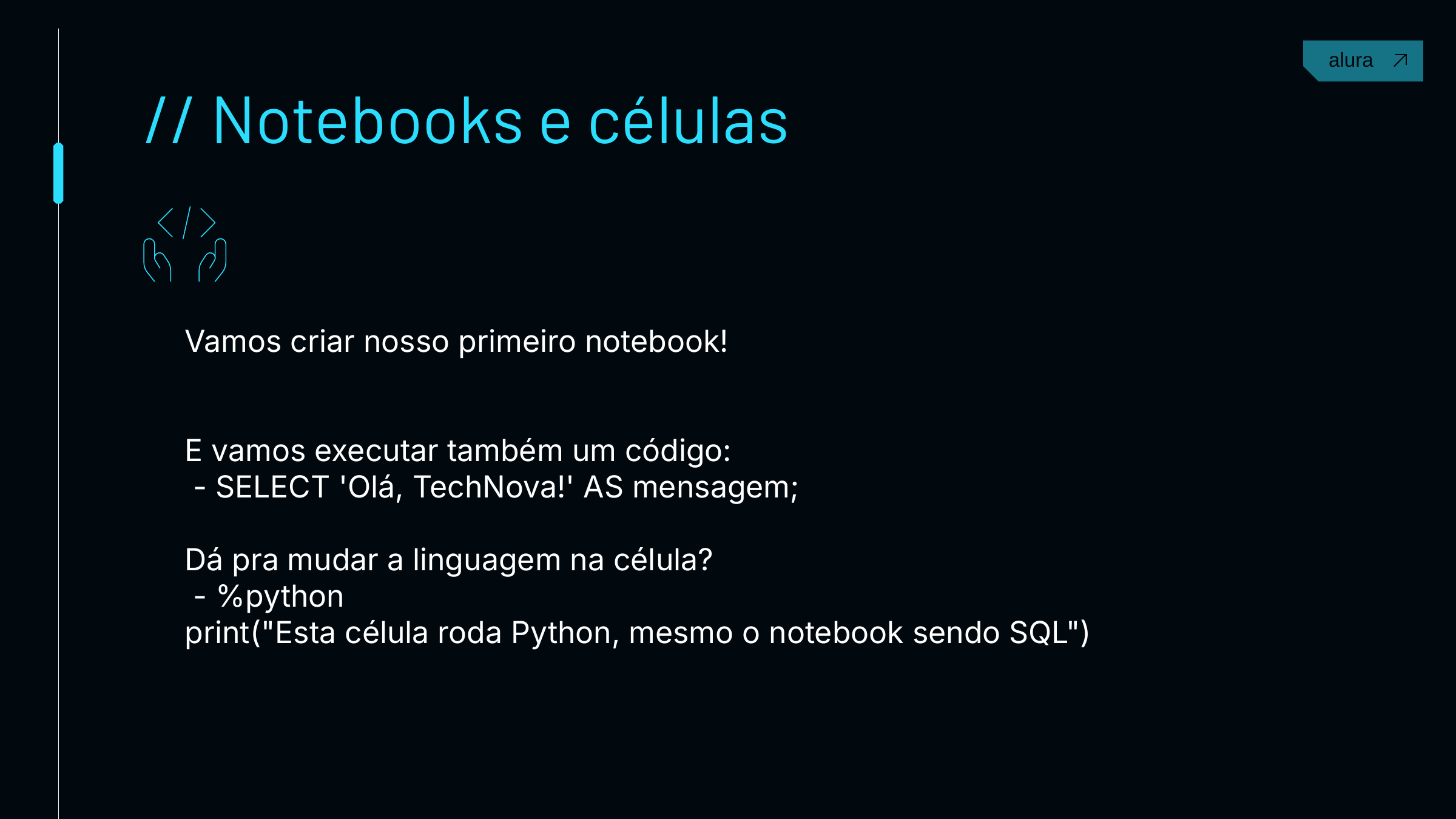

Contact
// Notebooks e células

Vamos criar nosso primeiro notebook!

E vamos executar também um código:
 - SELECT 'Olá, TechNova!' AS mensagem;

Dá pra mudar a linguagem na célula?
 - %python
print("Esta célula roda Python, mesmo o notebook sendo SQL")